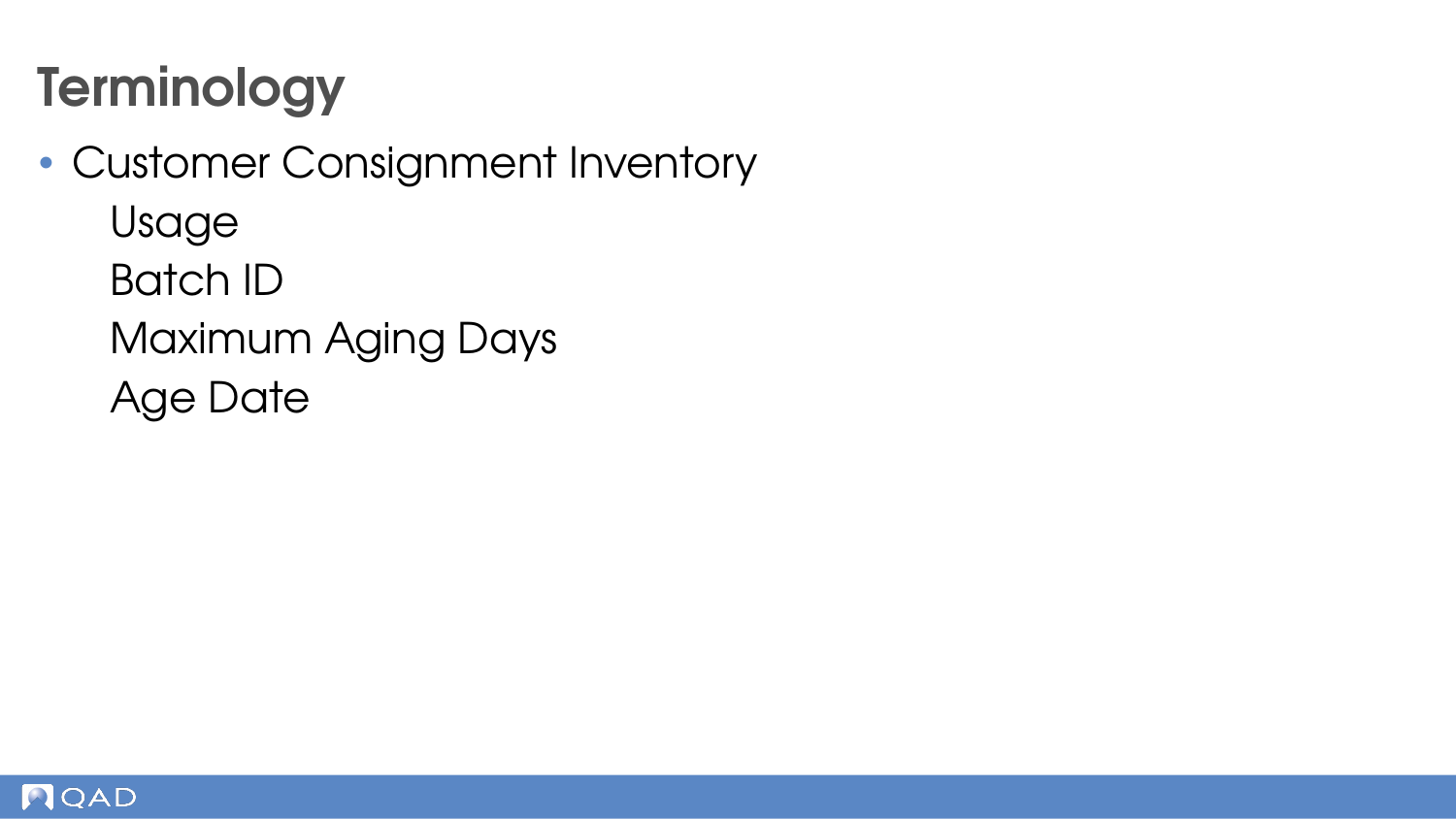

# Terminology
Customer Consignment Inventory
Usage
Batch ID
Maximum Aging Days
Age Date

139